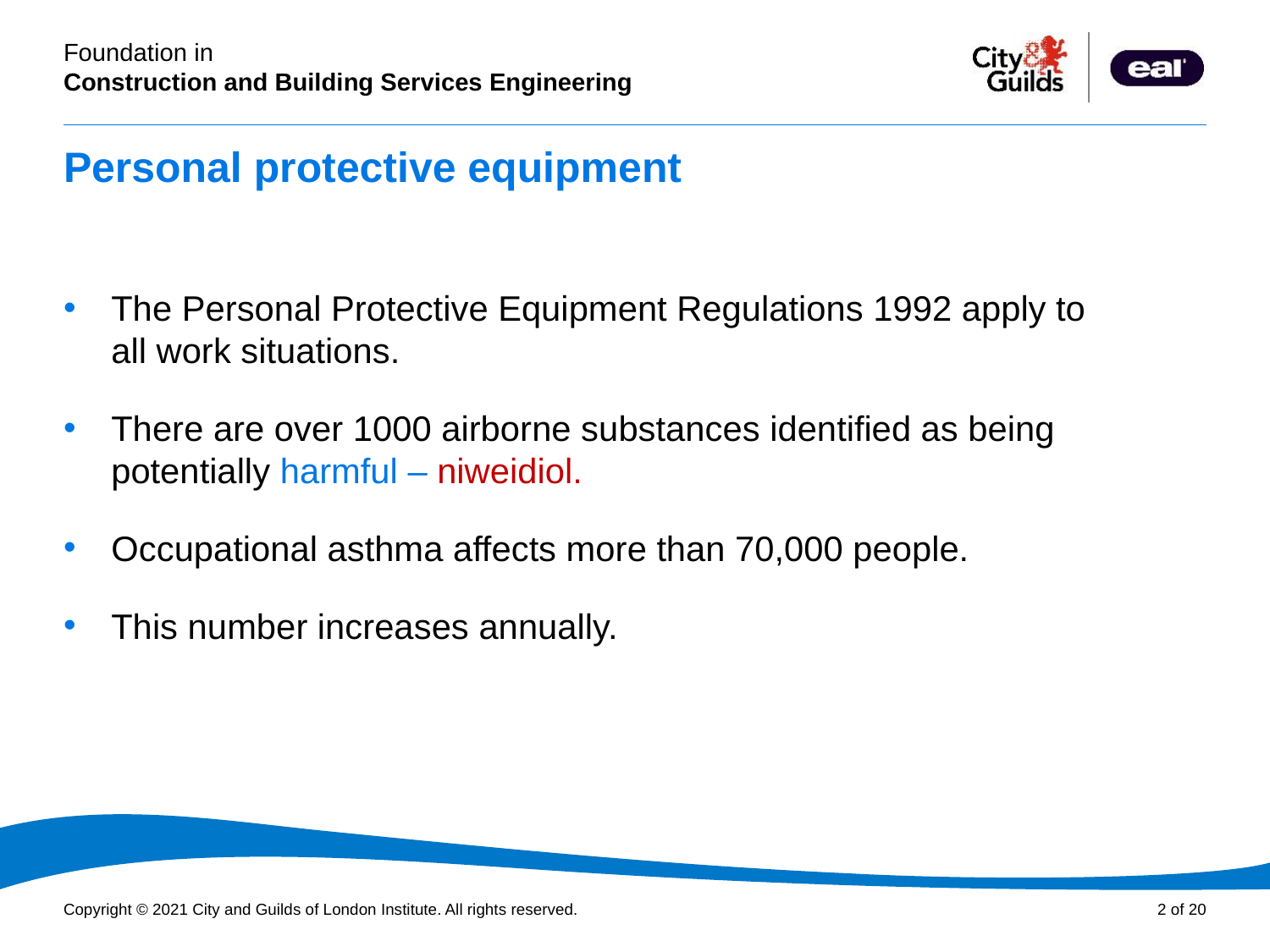

# Personal protective equipment
The Personal Protective Equipment Regulations 1992 apply to all work situations.
There are over 1000 airborne substances identified as being potentially harmful – niweidiol.
Occupational asthma affects more than 70,000 people.
This number increases annually.